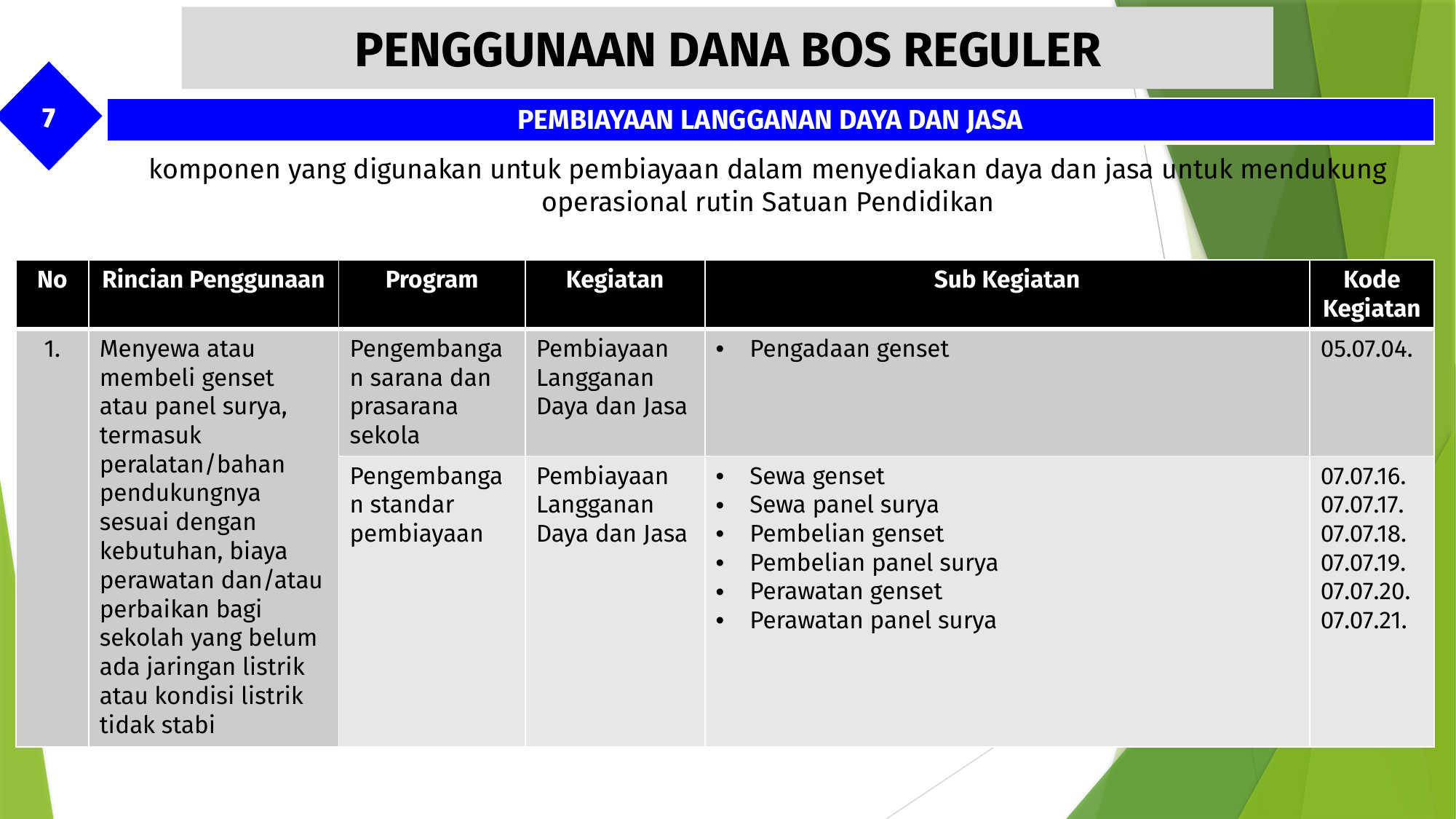

PENGGUNAAN DANA BOS REGULER
7
| PEMBIAYAAN LANGGANAN DAYA DAN JASA |
| --- |
komponen yang digunakan untuk pembiayaan dalam menyediakan daya dan jasa untuk mendukung operasional rutin Satuan Pendidikan
| No | Rincian Penggunaan | Program | Kegiatan | Sub Kegiatan | Kode Kegiatan |
| --- | --- | --- | --- | --- | --- |
| 1. | Menyewa atau membeli genset atau panel surya, termasuk peralatan/bahan pendukungnya sesuai dengan kebutuhan, biaya perawatan dan/atau perbaikan bagi sekolah yang belum ada jaringan listrik atau kondisi listrik tidak stabi | Pengembangan sarana dan prasarana sekola | Pembiayaan Langganan Daya dan Jasa | Pengadaan genset | 05.07.04. |
|  |  | Pengembangan standar pembiayaan | Pembiayaan Langganan Daya dan Jasa | Sewa genset Sewa panel surya Pembelian genset Pembelian panel surya Perawatan genset Perawatan panel surya | 07.07.16. 07.07.17. 07.07.18. 07.07.19. 07.07.20. 07.07.21. |